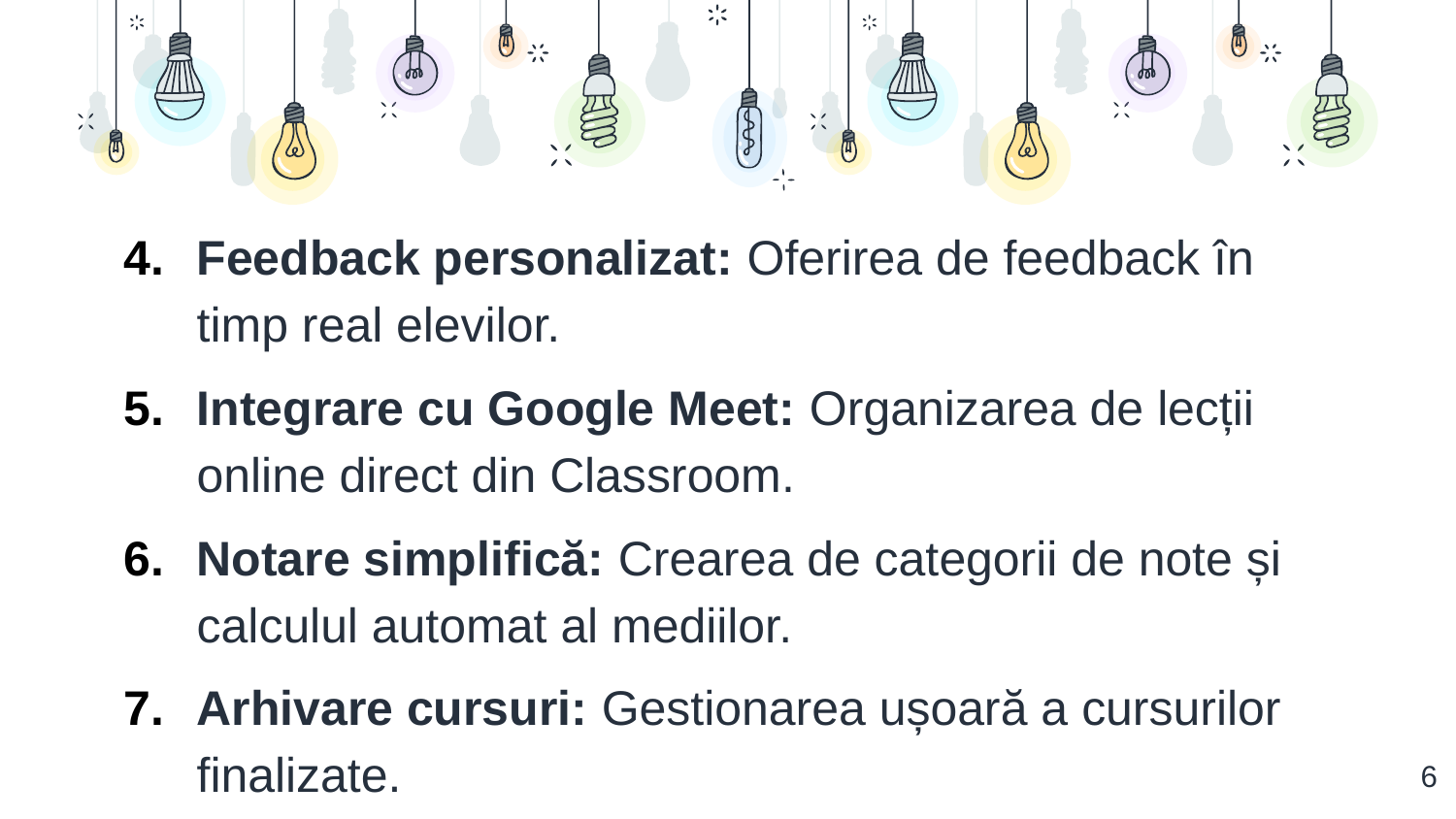

Feedback personalizat: Oferirea de feedback în timp real elevilor.
Integrare cu Google Meet: Organizarea de lecții online direct din Classroom.
Notare simplifică: Crearea de categorii de note și calculul automat al mediilor.
Arhivare cursuri: Gestionarea ușoară a cursurilor finalizate.
6